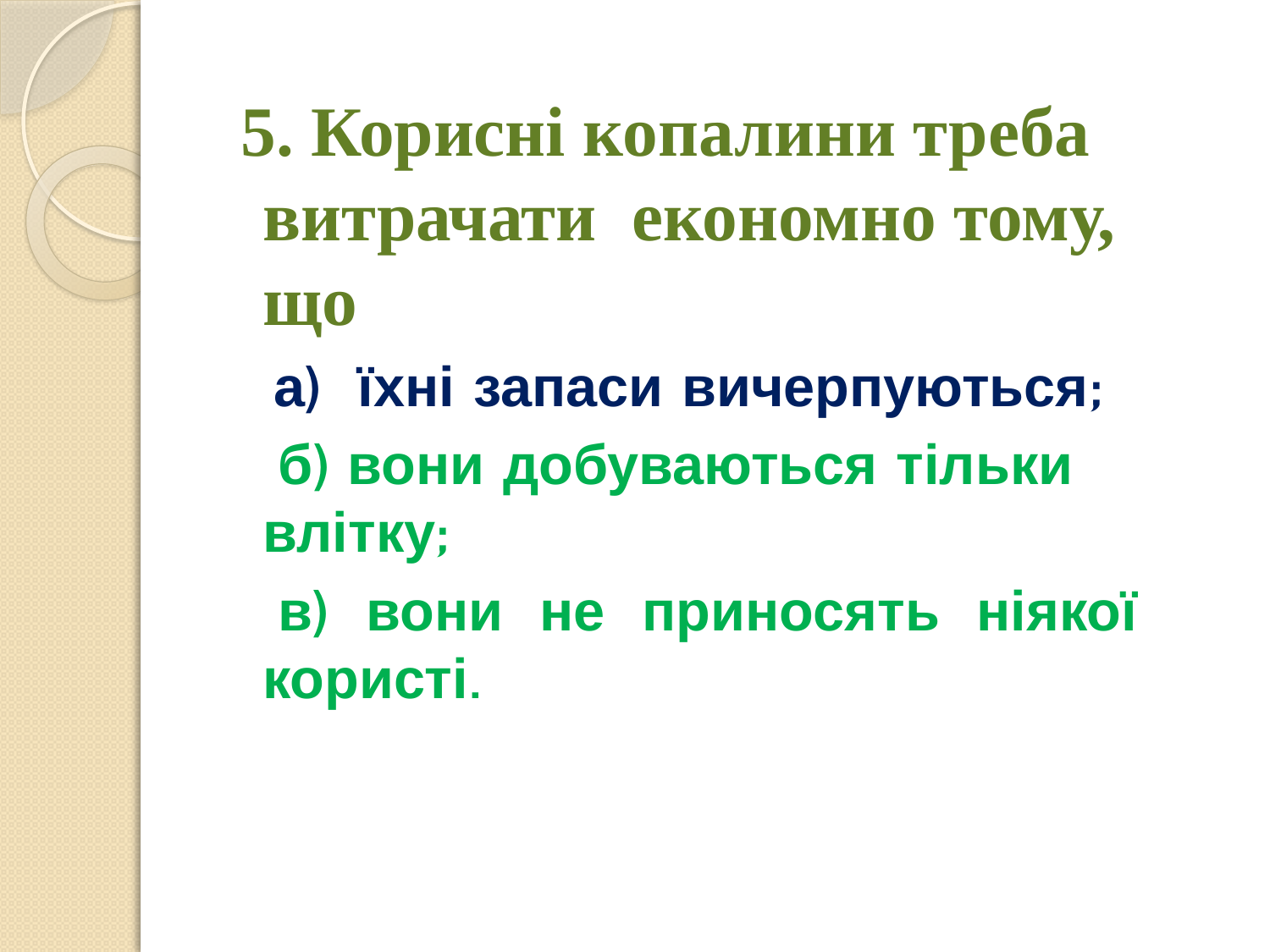

5. Корисні копалини треба витрачати  економно тому, що
   а)  їхні запаси вичерпуються;
   б) вони добуваються тільки влітку;
   в)  вони  не  приносять  ніякої  користі.